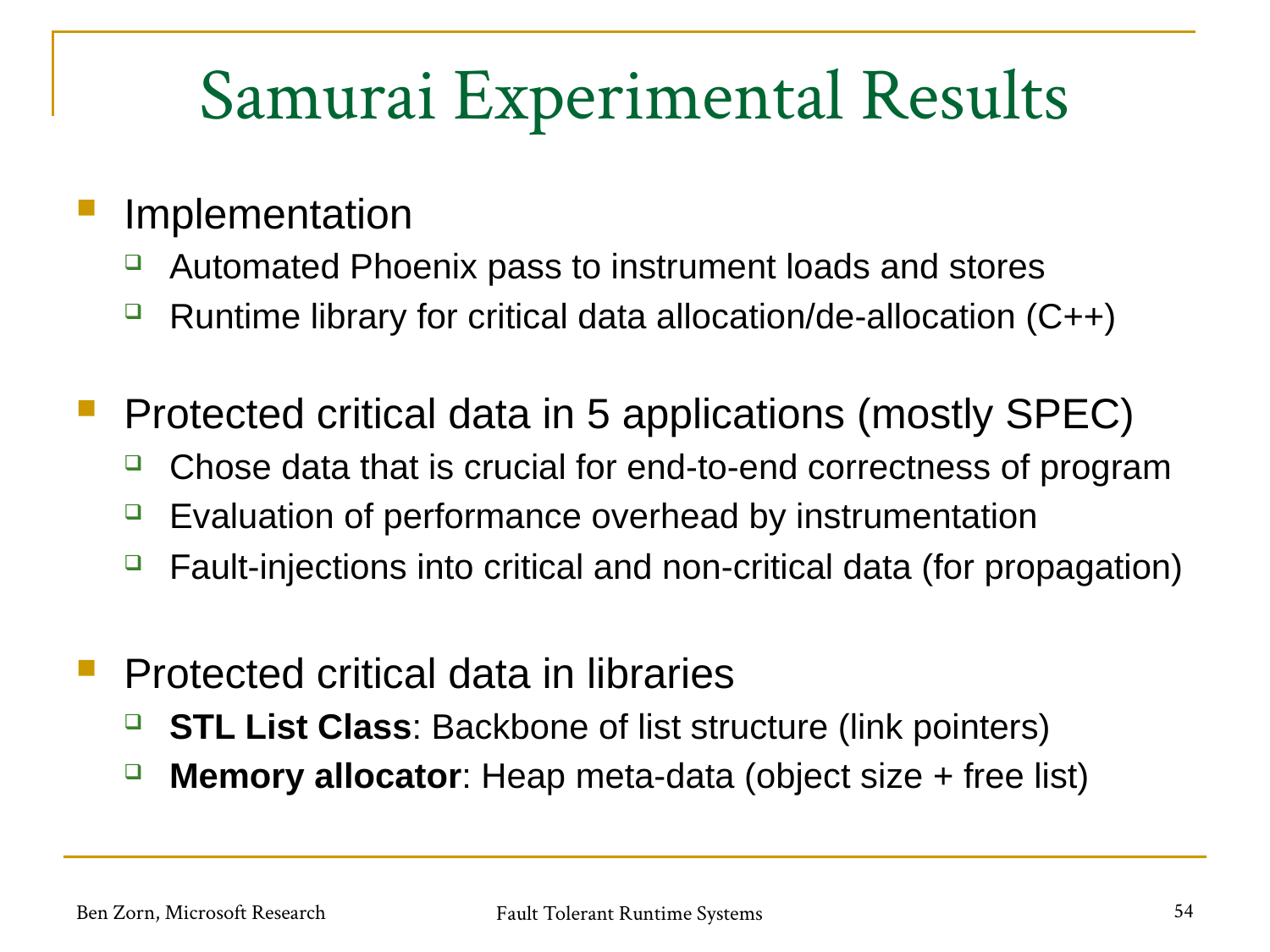

# Samurai Experimental Results
Implementation
Automated Phoenix pass to instrument loads and stores
Runtime library for critical data allocation/de-allocation (C++)
Protected critical data in 5 applications (mostly SPEC)
Chose data that is crucial for end-to-end correctness of program
Evaluation of performance overhead by instrumentation
Fault-injections into critical and non-critical data (for propagation)
Protected critical data in libraries
STL List Class: Backbone of list structure (link pointers)
Memory allocator: Heap meta-data (object size + free list)

Ben Zorn, Microsoft Research
54
Fault Tolerant Runtime Systems